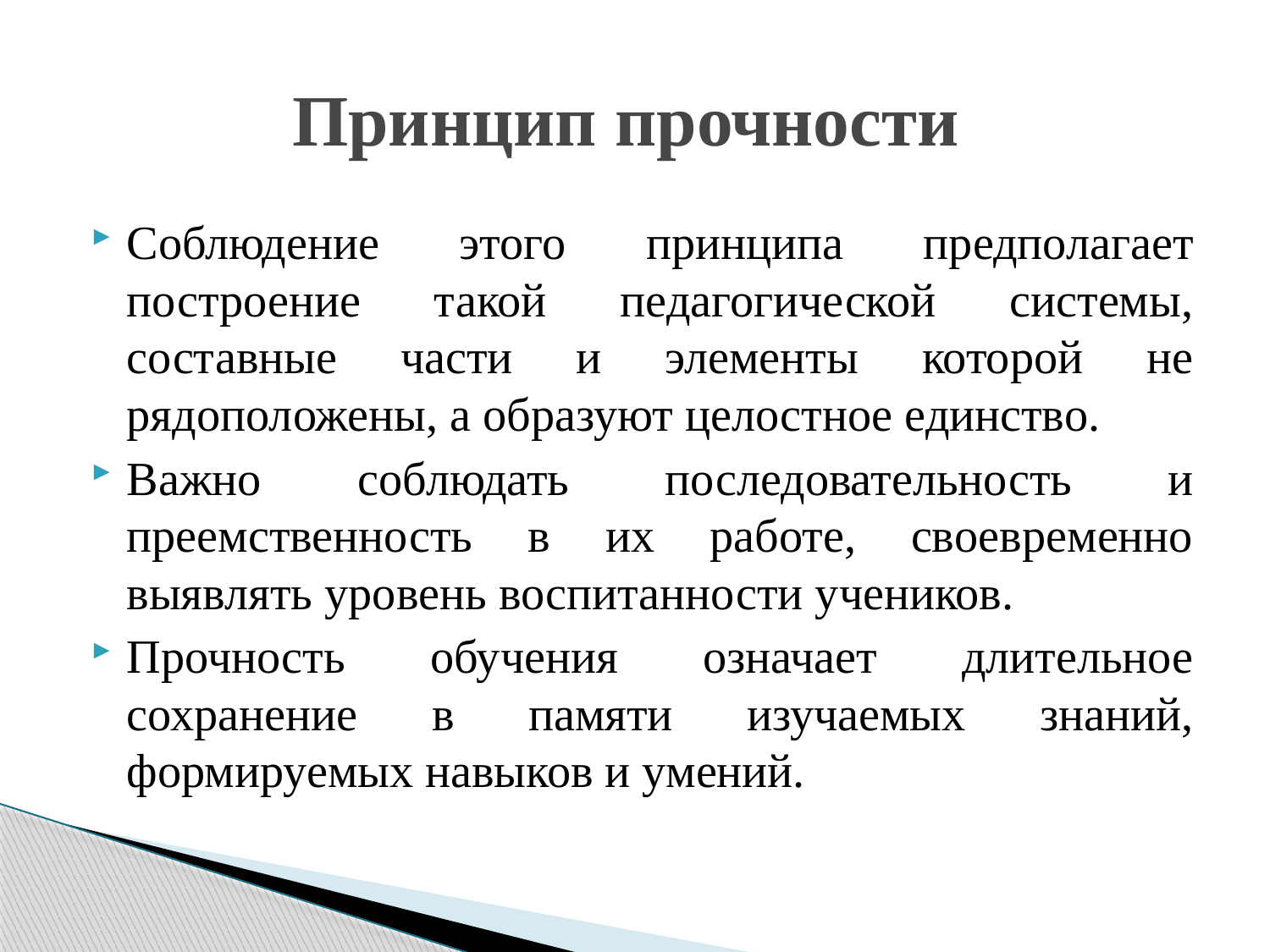

# Принцип прочности
Соблюдение этого принципа предполагает построение такой педагогической системы, составные части и элементы которой не рядоположены, а образуют целостное единство.
Важно соблюдать последовательность и преемственность в их работе, своевременно выявлять уровень воспитанности учеников.
Прочность обучения означает длительное сохранение в памяти изучаемых знаний, формируемых навыков и умений.